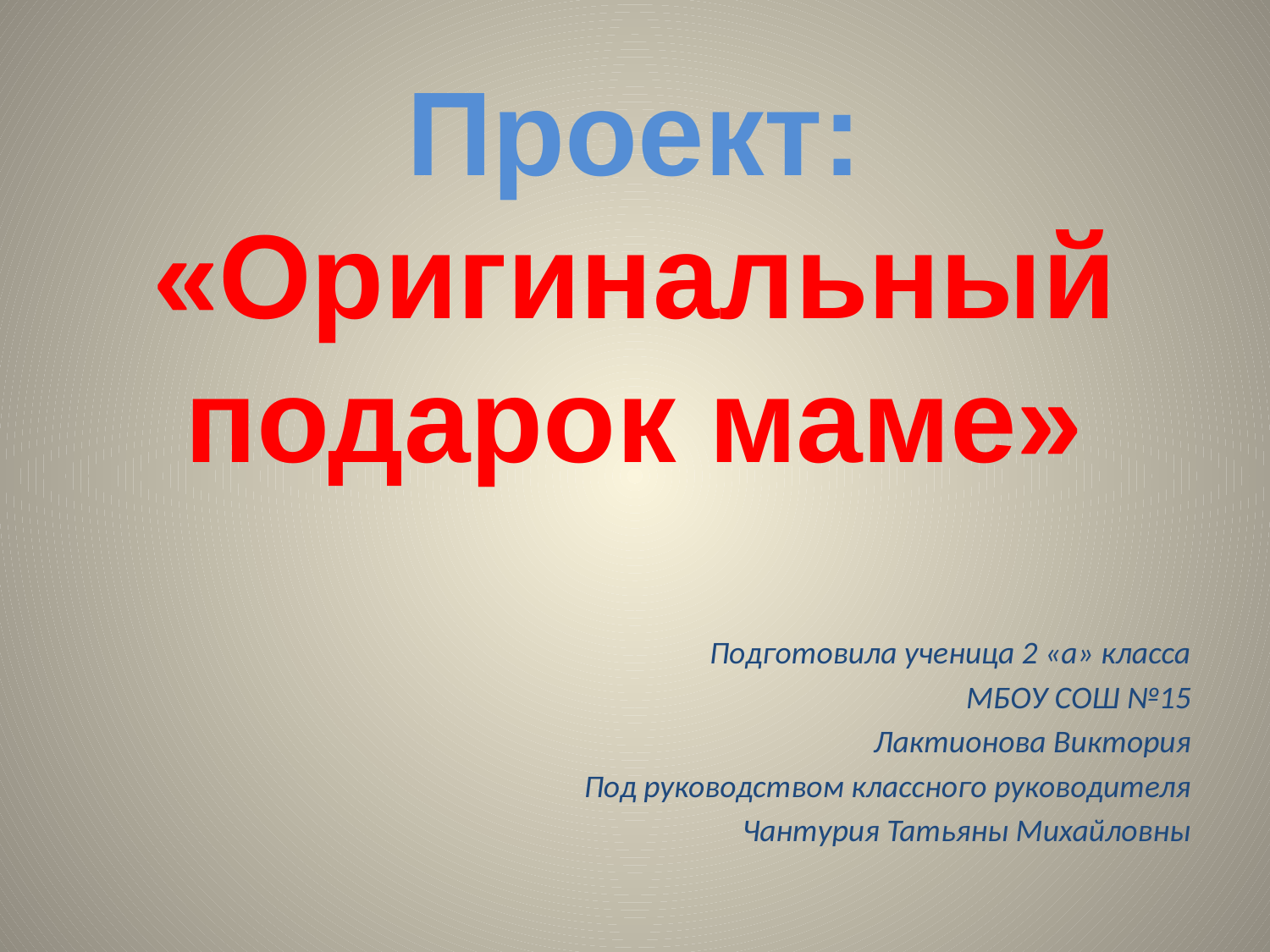

# Проект: «Оригинальный подарок маме»
Подготовила ученица 2 «а» класса
МБОУ СОШ №15
Лактионова Виктория
Под руководством классного руководителя
Чантурия Татьяны Михайловны